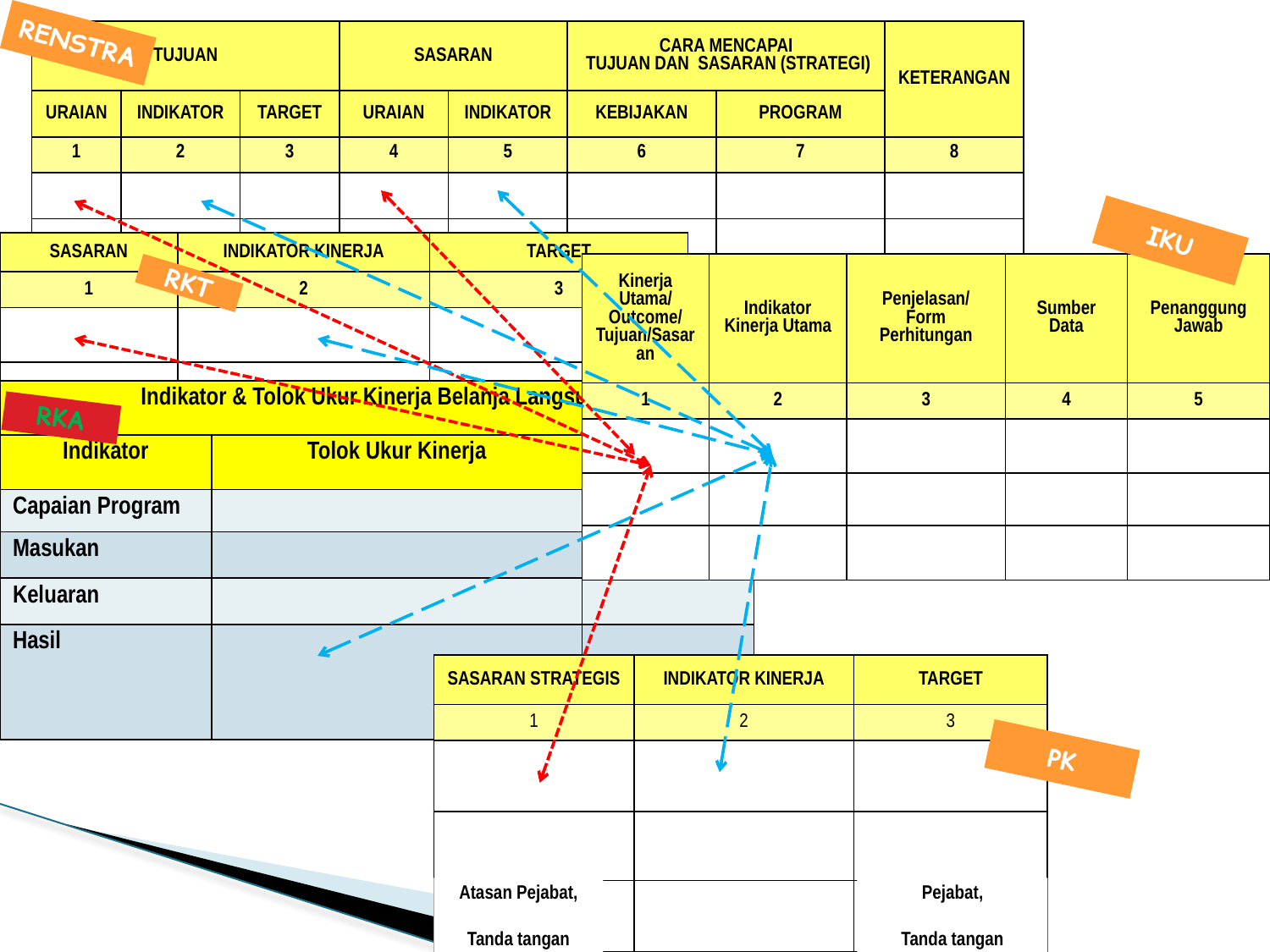

RENSTRA
| TUJUAN |  |  | SASARAN |  | CARA MENCAPAI TUJUAN DAN SASARAN (STRATEGI) |  | KETERANGAN |
| --- | --- | --- | --- | --- | --- | --- | --- |
| URAIAN | INDIKATOR | TARGET | URAIAN | INDIKATOR | KEBIJAKAN | PROGRAM |  |
| 1 | 2 | 3 | 4 | 5 | 6 | 7 | 8 |
|  |  |  |  |  |  |  |  |
|  |  |  |  |  |  |  |  |
|  |  |  |  |  |  |  |  |
IKU
| SASARAN | INDIKATOR KINERJA | TARGET |
| --- | --- | --- |
| 1 | 2 | 3 |
|  |  |  |
|  |  |  |
|  |  |  |
| Kinerja Utama/ Outcome/ Tujuan/Sasaran | Indikator Kinerja Utama | Penjelasan/ Form Perhitungan | Sumber Data | Penanggung Jawab |
| --- | --- | --- | --- | --- |
| 1 | 2 | 3 | 4 | 5 |
|  |  |  |  |  |
|  |  |  |  |  |
|  |  |  |  |  |
RKT
| Indikator & Tolok Ukur Kinerja Belanja Langsung |  |  |
| --- | --- | --- |
| Indikator | Tolok Ukur Kinerja | Target Kinerja |
| Capaian Program |  |  |
| Masukan |  |  |
| Keluaran |  |  |
| Hasil |  |  |
RKA

| SASARAN STRATEGIS | INDIKATOR KINERJA | TARGET |
| --- | --- | --- |
| 1 | 2 | 3 |
|  |  |  |
|  |  |  |
|  |  |  |
PK
Atasan Pejabat,

Tanda tangan
Pejabat,

Tanda tangan
aj'11